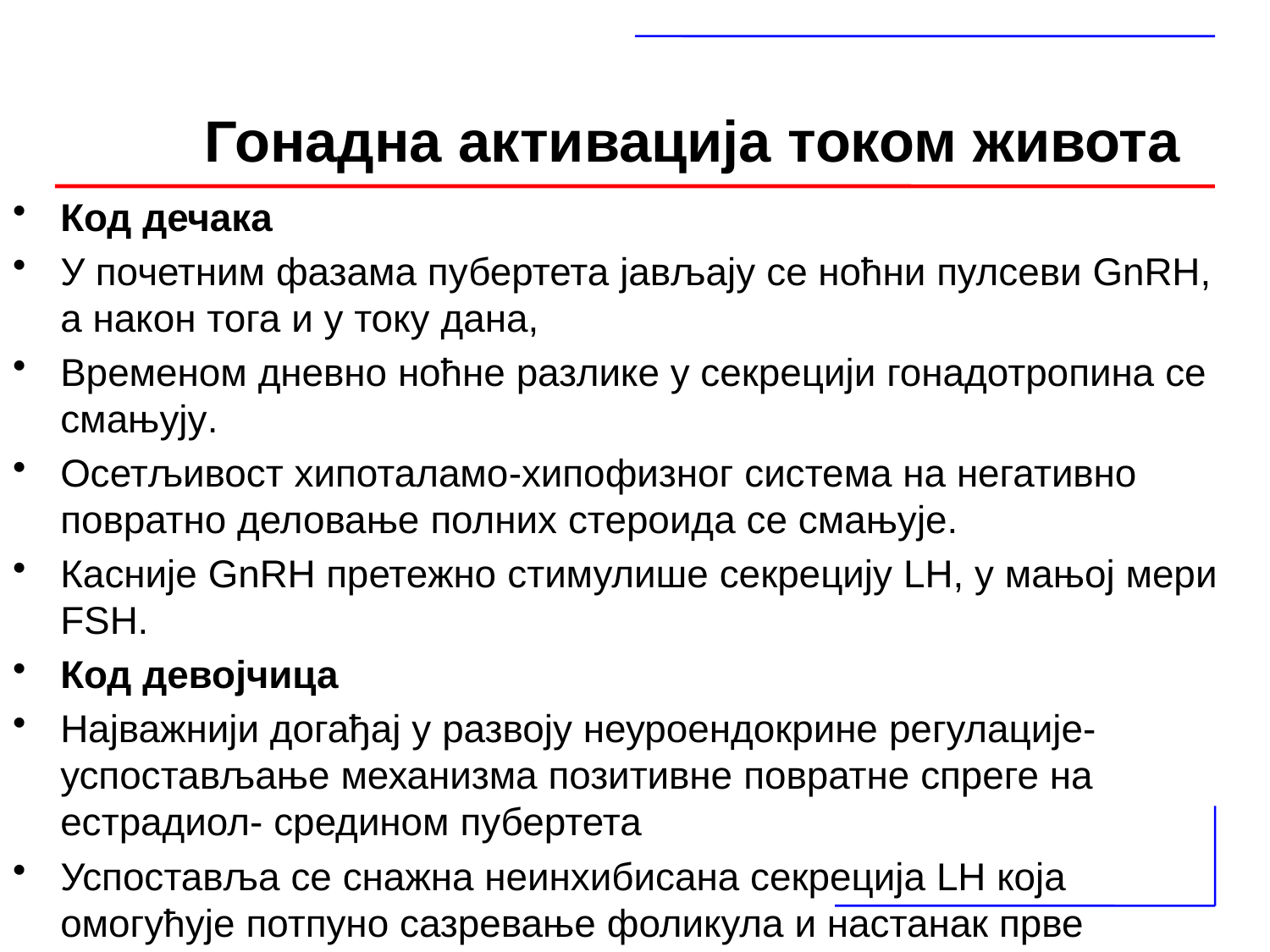

# Гонадна активација током живота
Код дечака
У почетним фазама пубертета јављају се ноћни пулсеви GnRH, а након тога и у току дана,
Временом дневно ноћне разлике у секрецији гонадотропина се смањују.
Осетљивост хипоталамо-хипофизног система на негативно повратно деловање полних стероида се смањује.
Касније GnRH претежно стимулише секрецију LH, у мањој мери FSH.
Код девојчица
Најважнији догађај у развоју неуроендокрине регулације- успостављање механизма позитивне повратне спреге на естрадиол- средином пубертета
Успоставља се снажна неинхибисана секреција LH која омогућује потпуно сазревање фоликула и настанак прве овулације